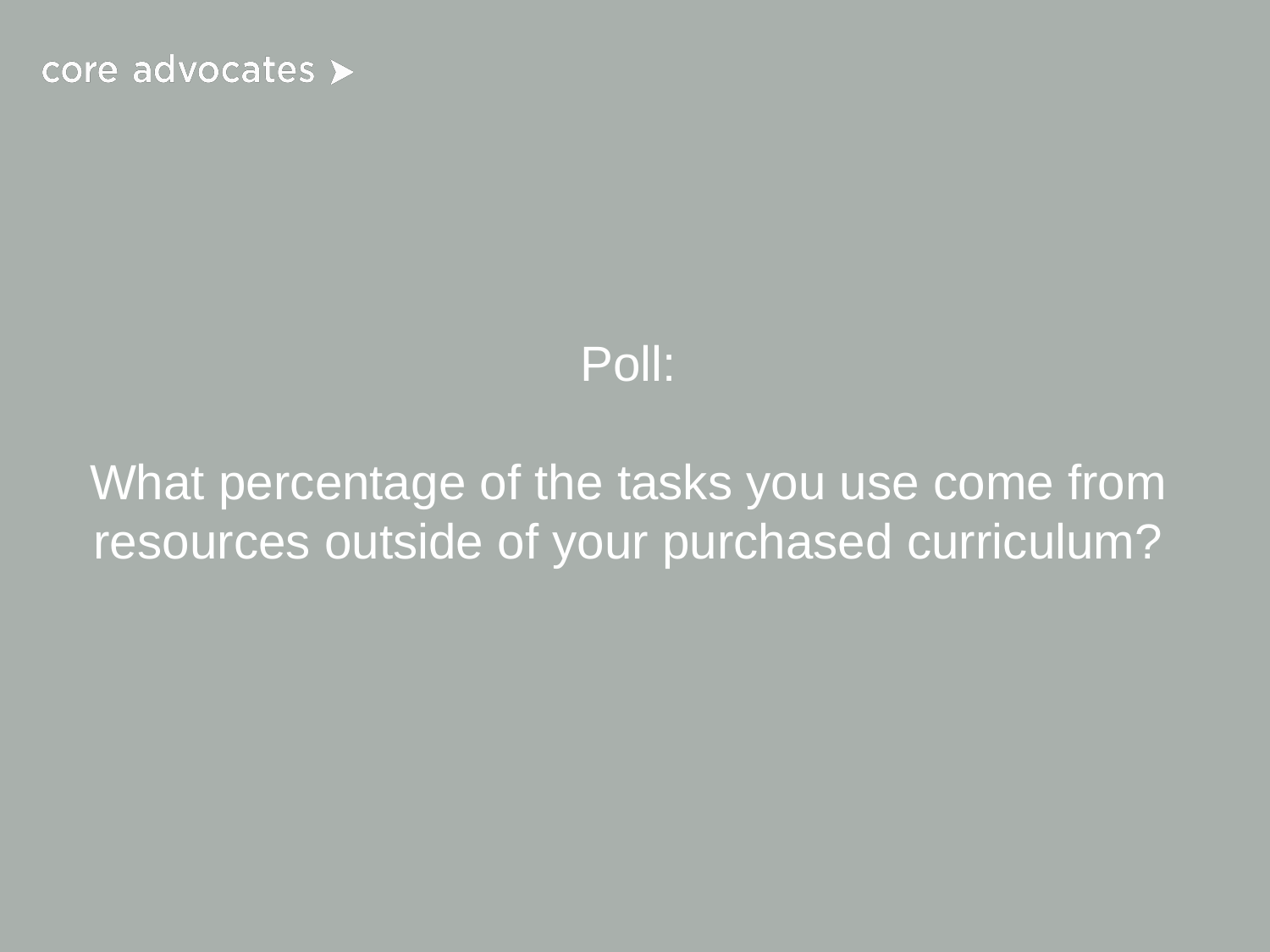

# Poll:

What percentage of the tasks you use come from resources outside of your purchased curriculum?